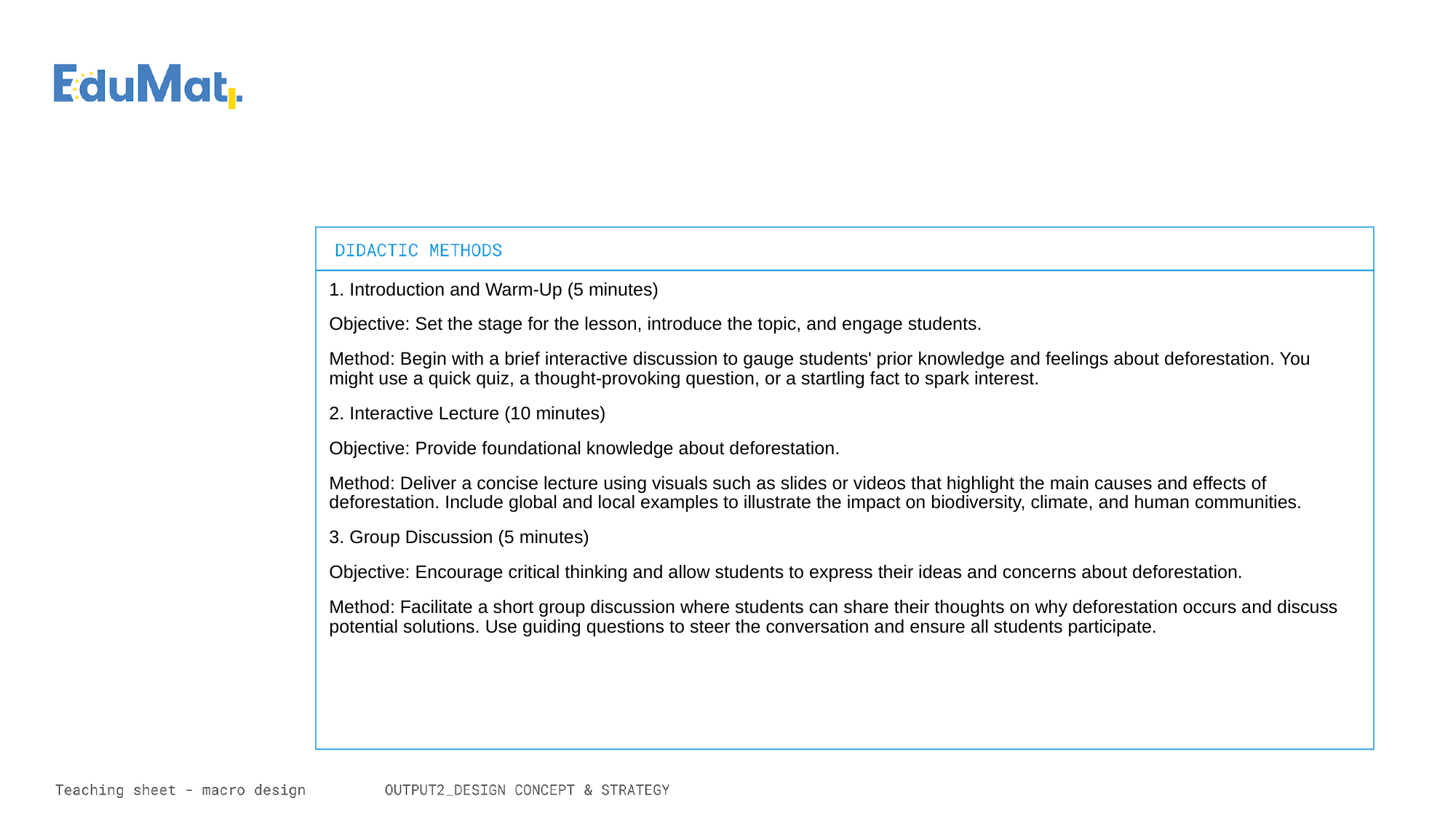

1. Introduction and Warm-Up (5 minutes)
Objective: Set the stage for the lesson, introduce the topic, and engage students.
Method: Begin with a brief interactive discussion to gauge students' prior knowledge and feelings about deforestation. You might use a quick quiz, a thought-provoking question, or a startling fact to spark interest.
2. Interactive Lecture (10 minutes)
Objective: Provide foundational knowledge about deforestation.
Method: Deliver a concise lecture using visuals such as slides or videos that highlight the main causes and effects of deforestation. Include global and local examples to illustrate the impact on biodiversity, climate, and human communities.
3. Group Discussion (5 minutes)
Objective: Encourage critical thinking and allow students to express their ideas and concerns about deforestation.
Method: Facilitate a short group discussion where students can share their thoughts on why deforestation occurs and discuss potential solutions. Use guiding questions to steer the conversation and ensure all students participate.